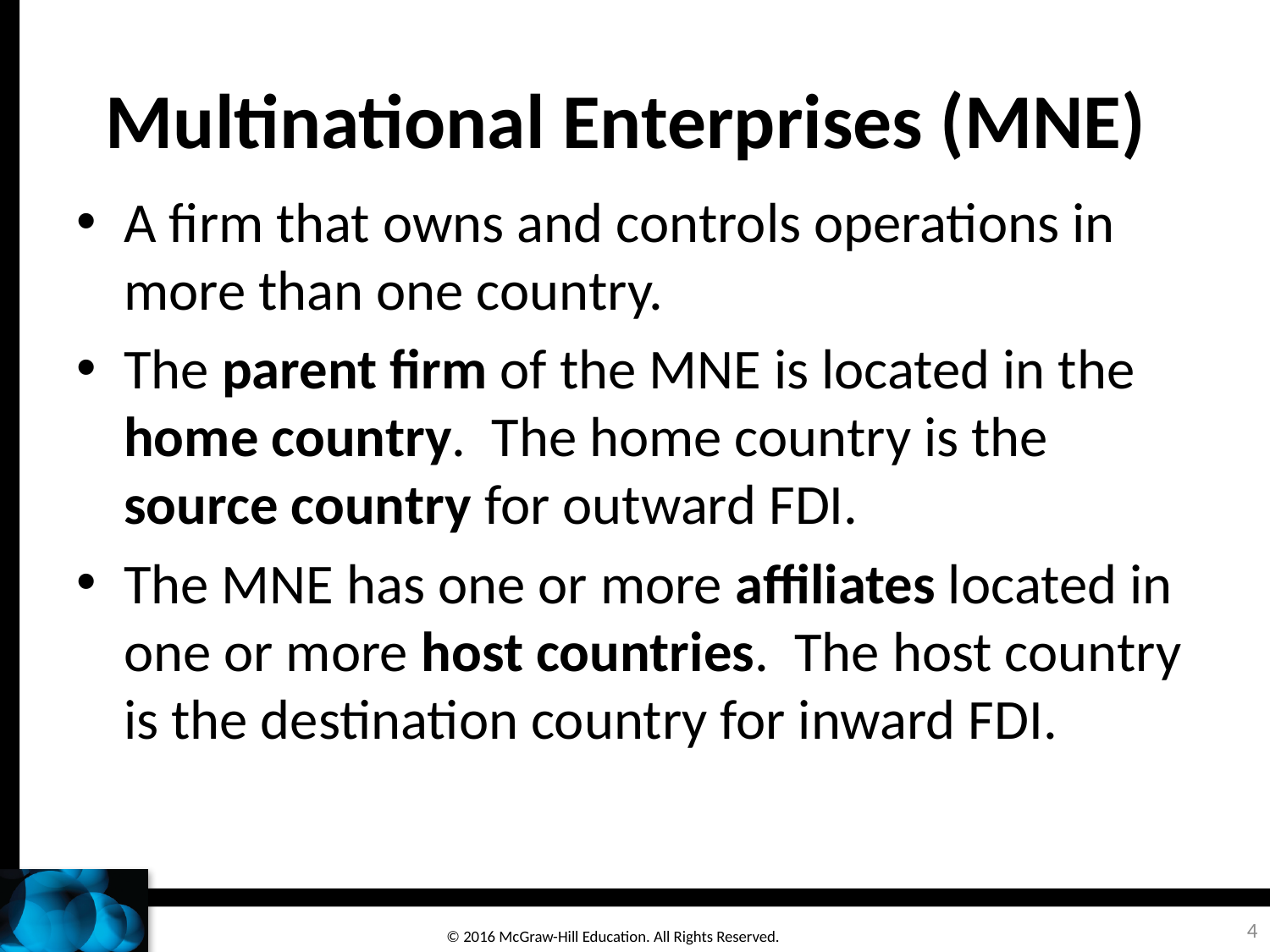

# Multinational Enterprises (MNE)
A firm that owns and controls operations in more than one country.
The parent firm of the MNE is located in the home country.  The home country is the source country for outward FDI.
The MNE has one or more affiliates located in one or more host countries.  The host country is the destination country for inward FDI.
4
© 2016 McGraw-Hill Education. All Rights Reserved.